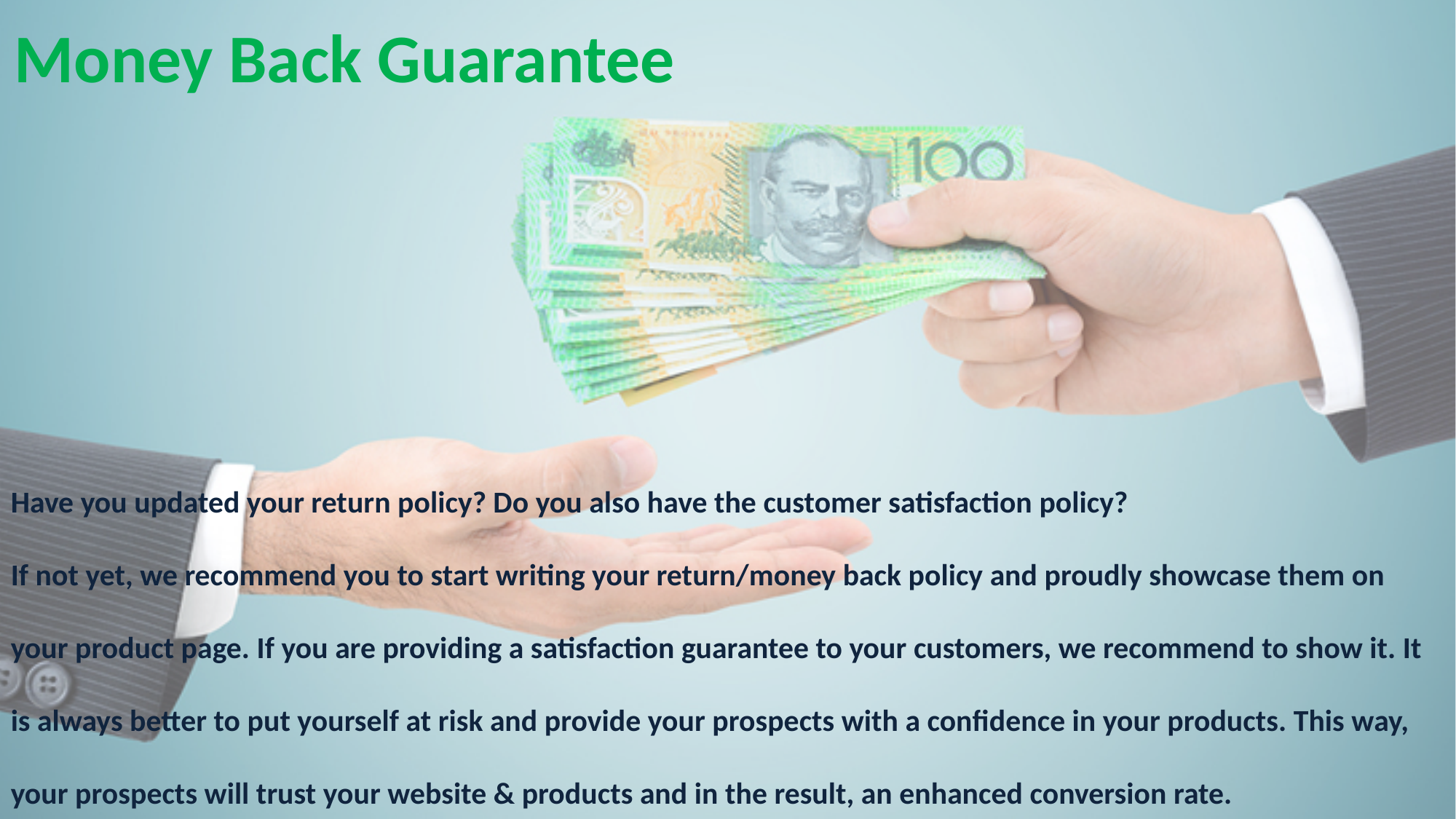

Money Back Guarantee
Have you updated your return policy? Do you also have the customer satisfaction policy?
If not yet, we recommend you to start writing your return/money back policy and proudly showcase them on your product page. If you are providing a satisfaction guarantee to your customers, we recommend to show it. It is always better to put yourself at risk and provide your prospects with a confidence in your products. This way, your prospects will trust your website & products and in the result, an enhanced conversion rate.